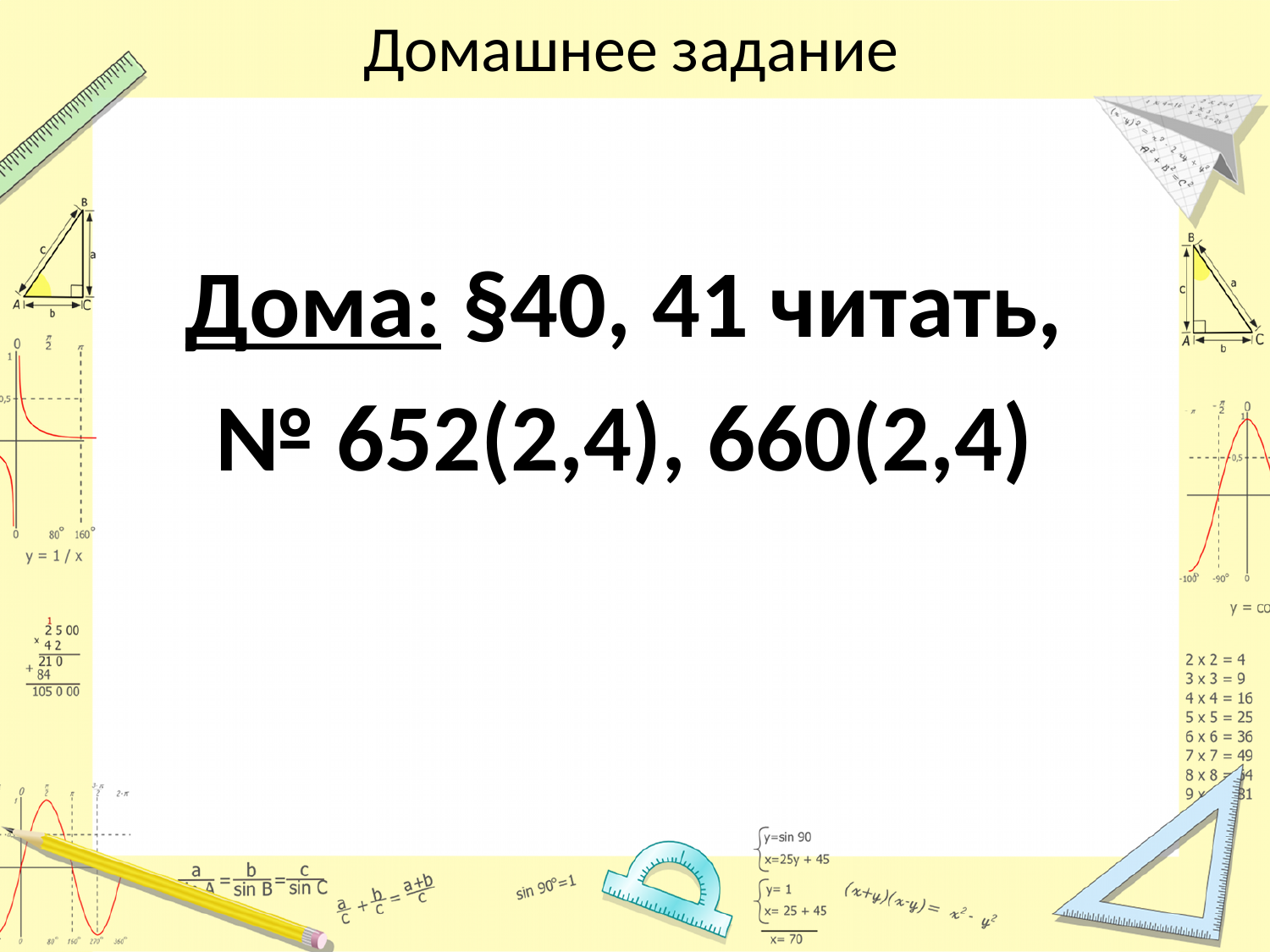

# Домашнее задание
Дома: §40, 41 читать,
№ 652(2,4), 660(2,4)